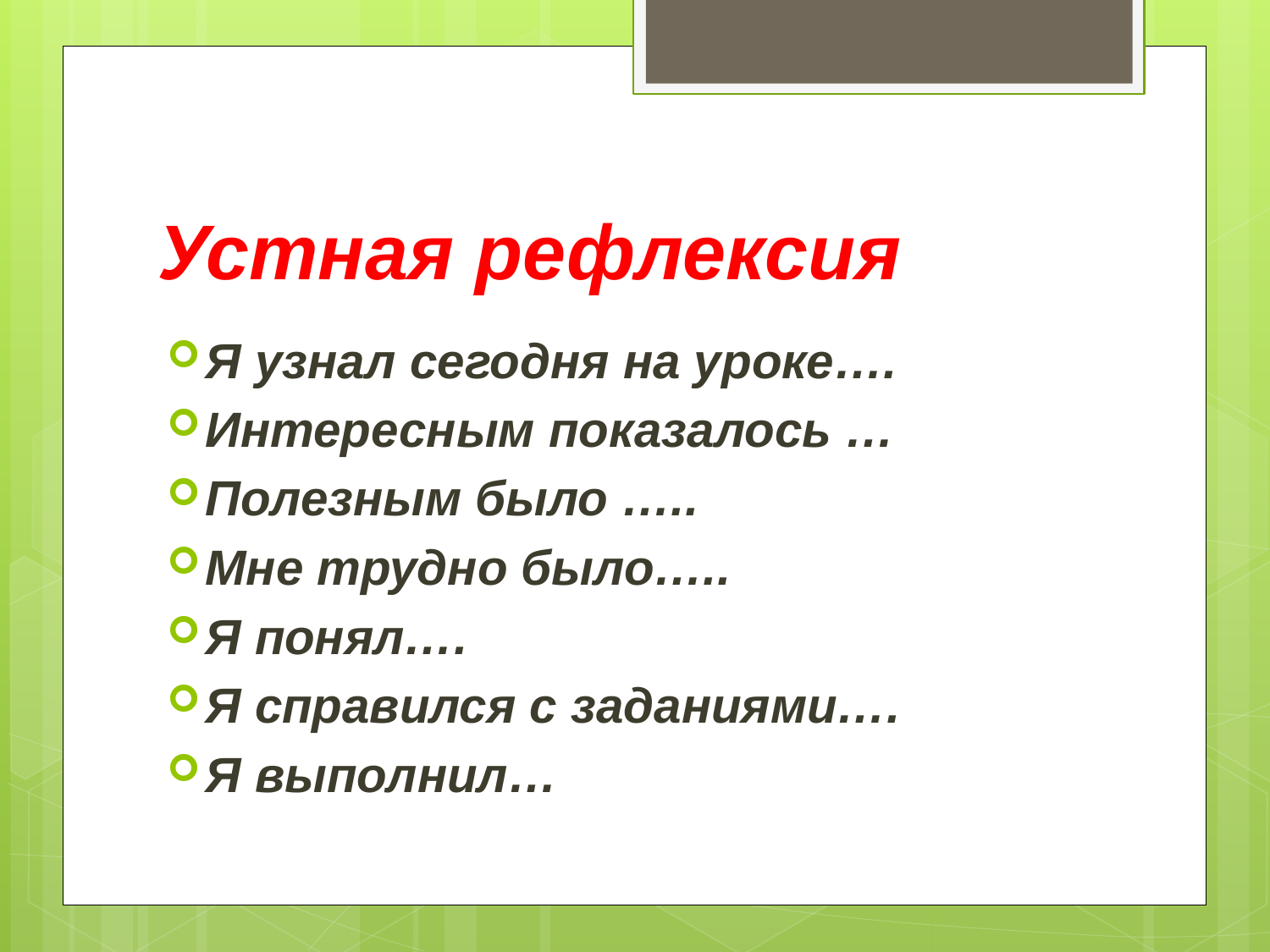

# Устная рефлексия
Я узнал сегодня на уроке….
Интересным показалось …
Полезным было …..
Мне трудно было…..
Я понял….
Я справился с заданиями….
Я выполнил…